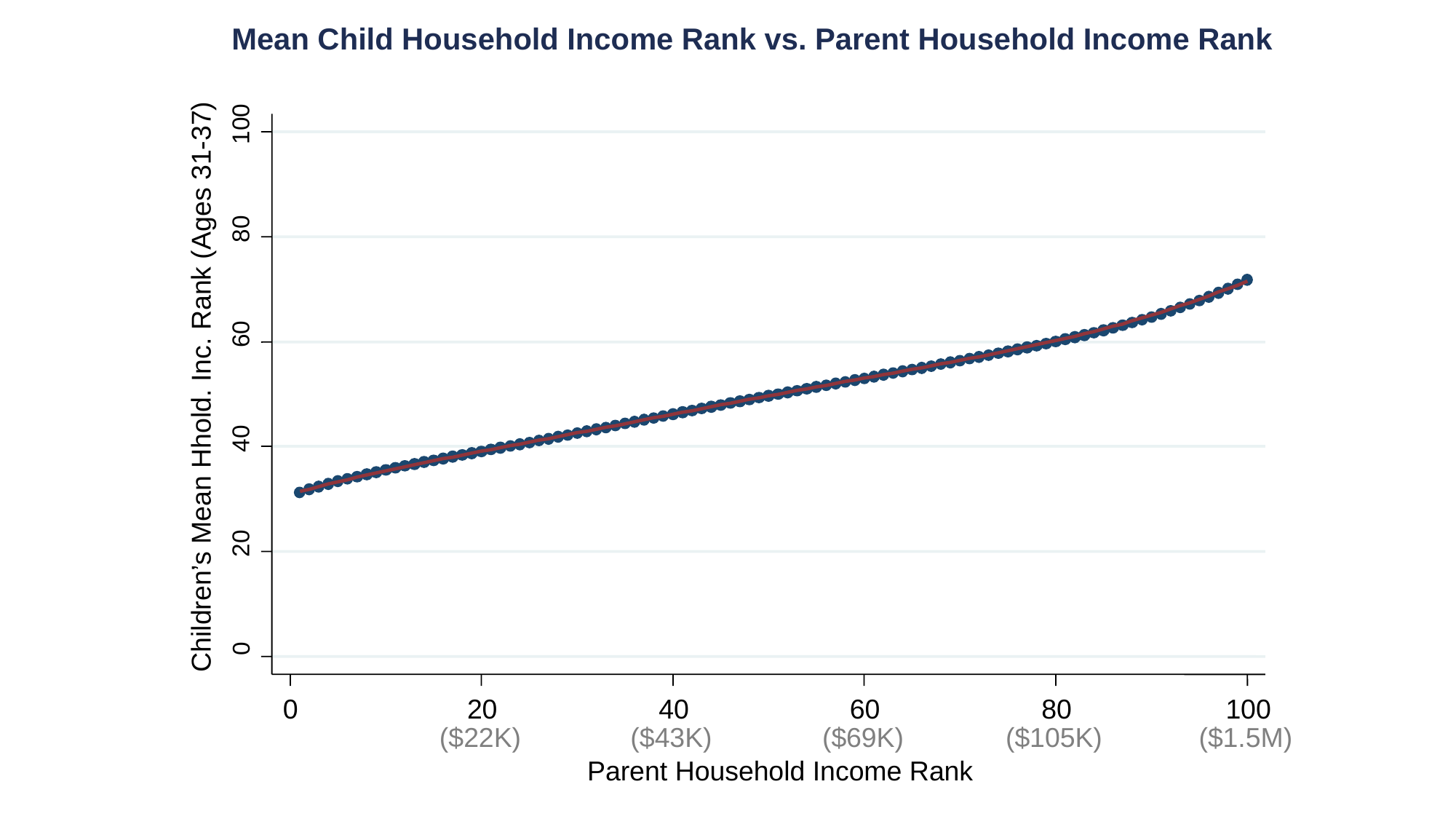

Mean Child Household Income Rank vs. Parent Household Income Rank

100

80

60

Children’s Mean Hhold. Inc. Rank (Ages 31-37)

40

20

0

0
20
40
60
80
100
($22K)
($43K)
($69K)
($105K)
($1.5M)

Parent Household Income Rank